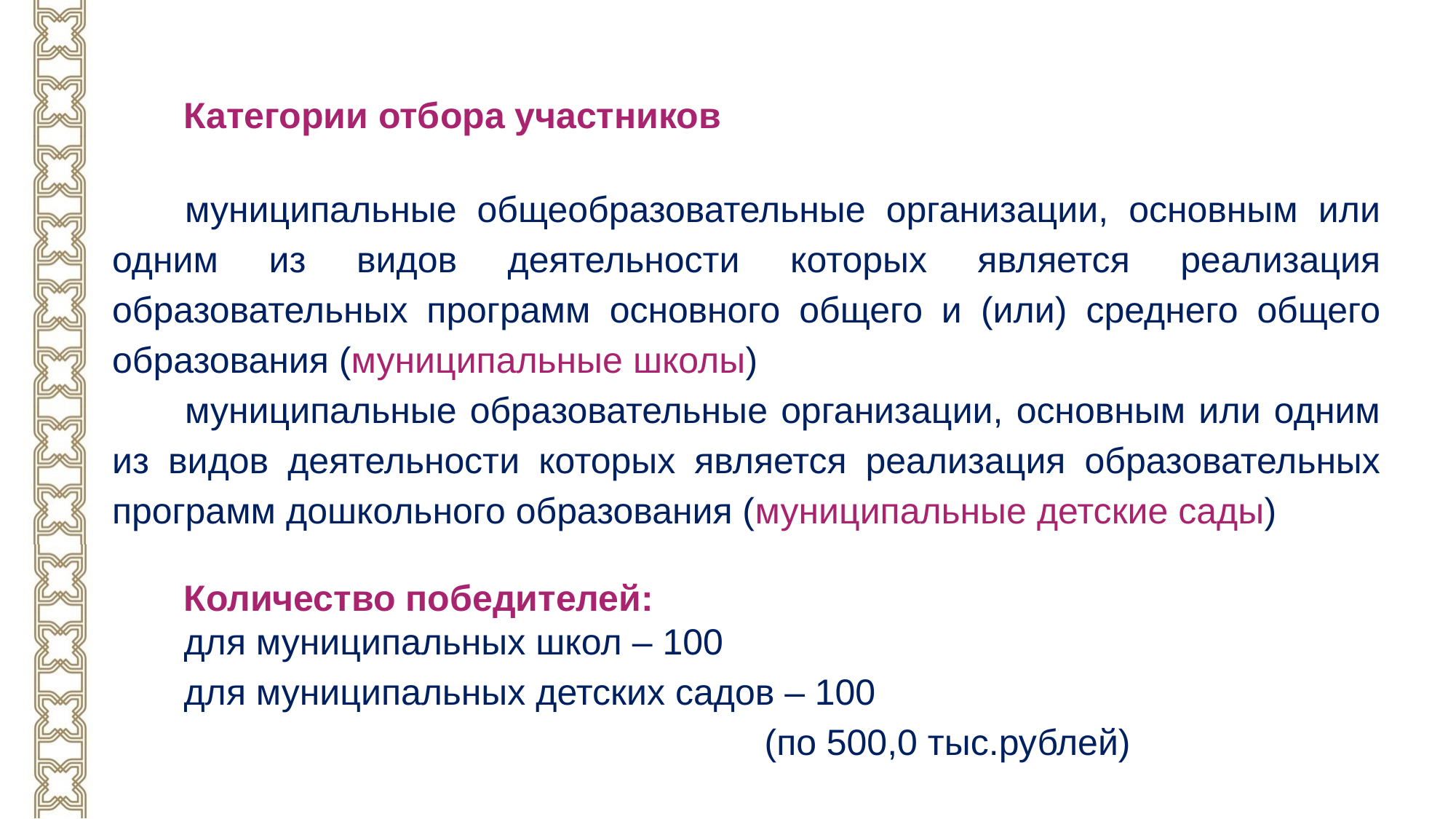

Категории отбора участников

муниципальные общеобразовательные организации, основным или одним из видов деятельности которых является реализация образовательных программ основного общего и (или) среднего общего образования (муниципальные школы)
муниципальные образовательные организации, основным или одним из видов деятельности которых является реализация образовательных программ дошкольного образования (муниципальные детские сады)

Количество победителей:
для муниципальных школ – 100
для муниципальных детских садов – 100
                                                         (по 500,0 тыс.рублей)